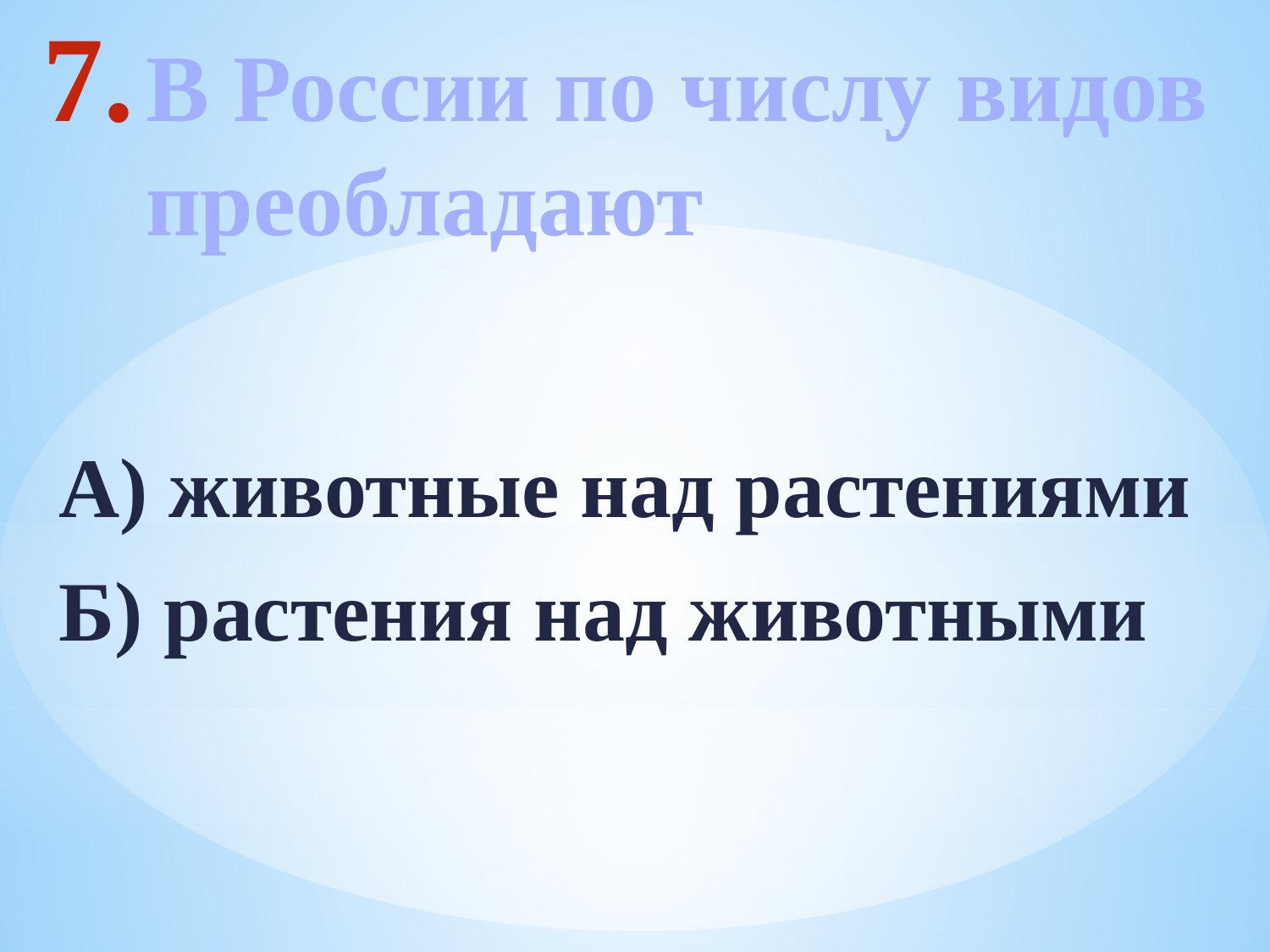

# В России по числу видов преобладают
А) животные над растениями
Б) растения над животными